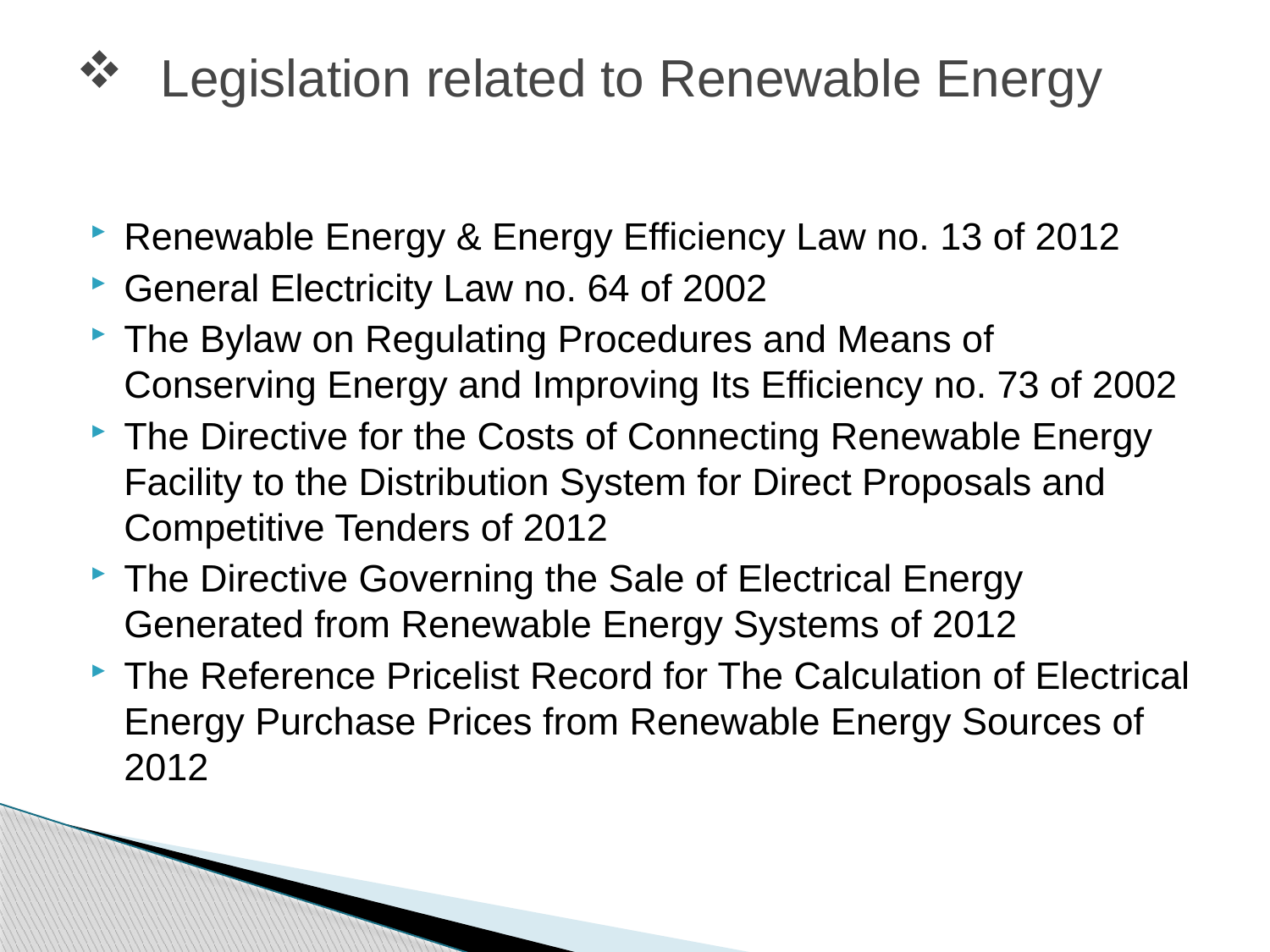

# Legislation related to Renewable Energy
Renewable Energy & Energy Efficiency Law no. 13 of 2012
General Electricity Law no. 64 of 2002
The Bylaw on Regulating Procedures and Means of Conserving Energy and Improving Its Efficiency no. 73 of 2002
The Directive for the Costs of Connecting Renewable Energy Facility to the Distribution System for Direct Proposals and Competitive Tenders of 2012
The Directive Governing the Sale of Electrical Energy Generated from Renewable Energy Systems of 2012
The Reference Pricelist Record for The Calculation of Electrical Energy Purchase Prices from Renewable Energy Sources of 2012